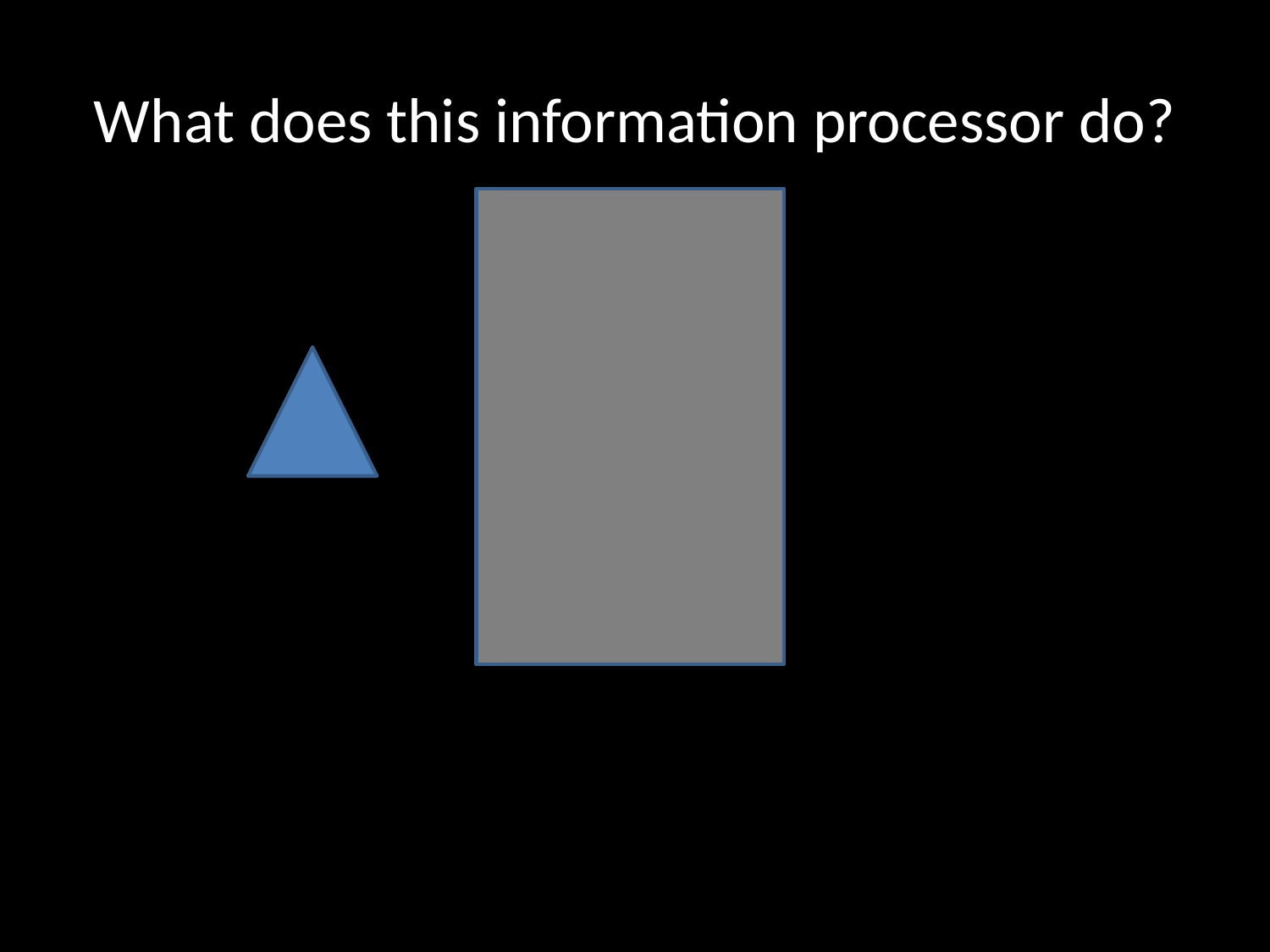

# What does this information processor do?

1. Takes in a shape.
2. Counts the vertices.
3. Adds one to this number.
4. Outputs a shape with the new number of vertices.